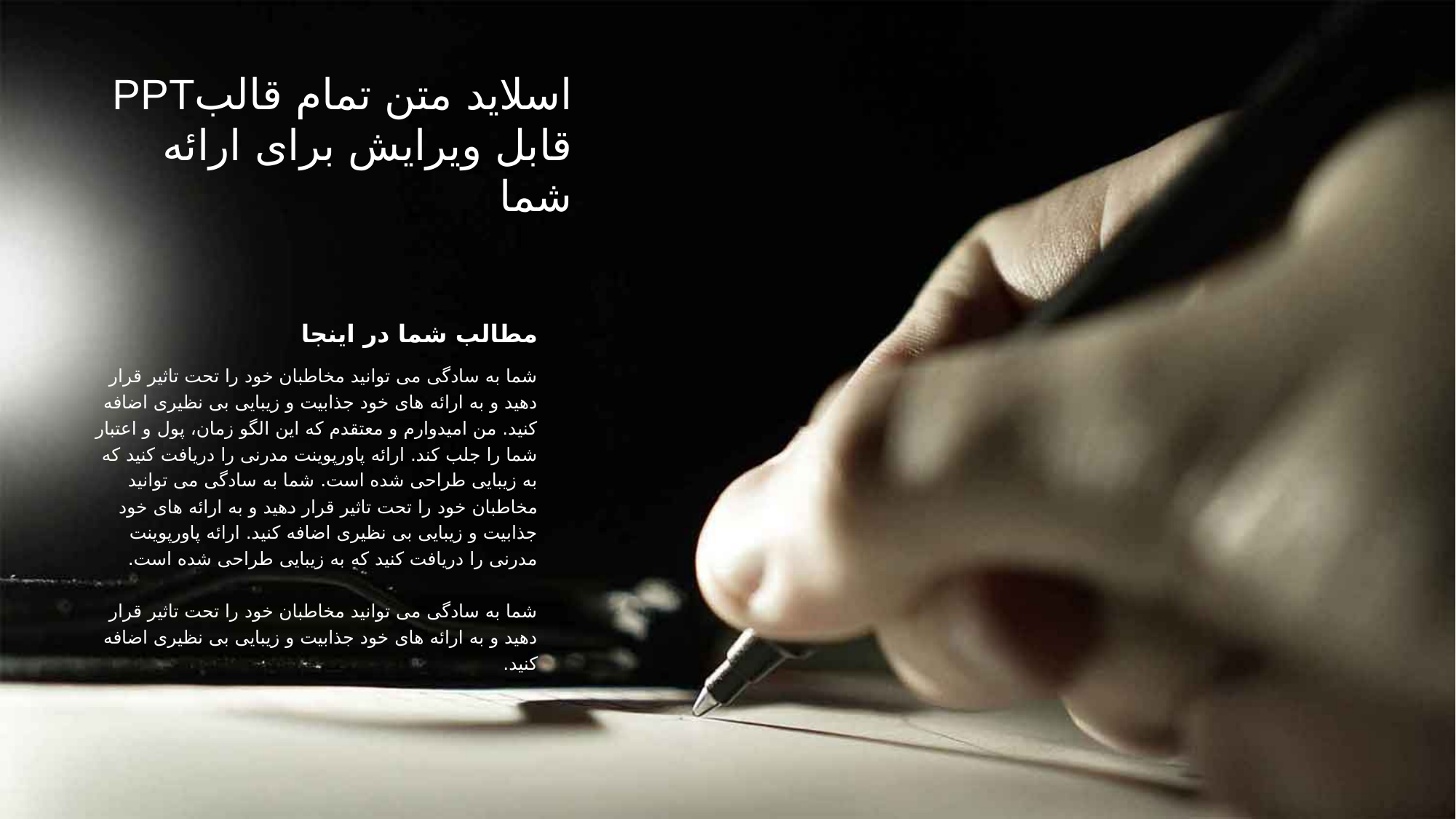

اسلاید متن تمام قالبPPT قابل ویرایش برای ارائه شما
مطالب شما در اینجا
شما به سادگی می توانید مخاطبان خود را تحت تاثیر قرار دهید و به ارائه های خود جذابیت و زیبایی بی نظیری اضافه کنید. من امیدوارم و معتقدم که این الگو زمان، پول و اعتبار شما را جلب کند. ارائه پاورپوینت مدرنی را دریافت کنید که به زیبایی طراحی شده است. شما به سادگی می توانید مخاطبان خود را تحت تاثیر قرار دهید و به ارائه های خود جذابیت و زیبایی بی نظیری اضافه کنید. ارائه پاورپوینت مدرنی را دریافت کنید که به زیبایی طراحی شده است.

شما به سادگی می توانید مخاطبان خود را تحت تاثیر قرار دهید و به ارائه های خود جذابیت و زیبایی بی نظیری اضافه کنید.